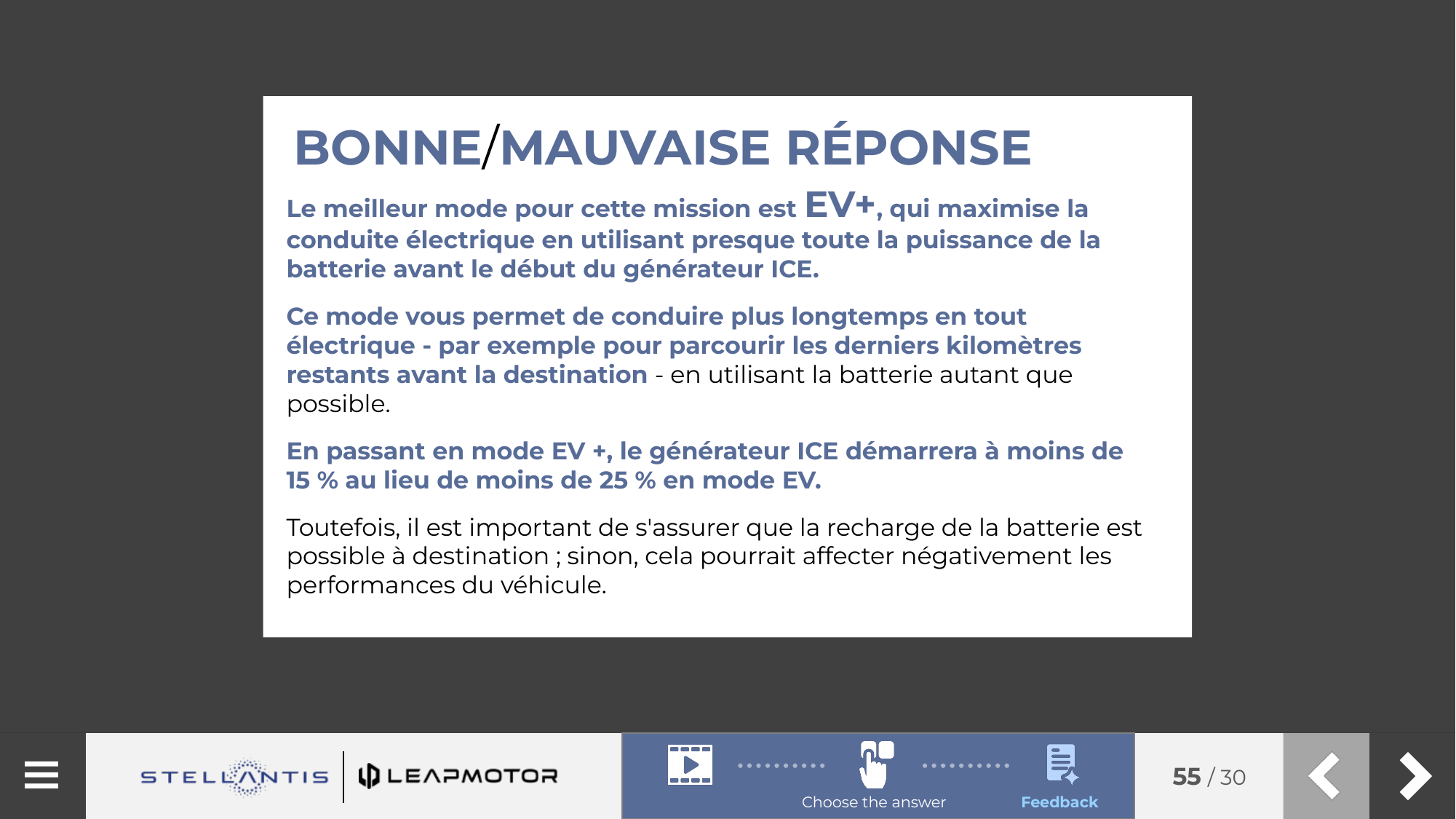

Bonne/mauvaise réponse
Le meilleur mode pour cette mission est EV+, qui maximise la conduite électrique en utilisant presque toute la puissance de la batterie avant le début du générateur ICE.
Ce mode vous permet de conduire plus longtemps en tout électrique - par exemple pour parcourir les derniers kilomètres restants avant la destination - en utilisant la batterie autant que possible.
En passant en mode EV +, le générateur ICE démarrera à moins de 15 % au lieu de moins de 25 % en mode EV.
Toutefois, il est important de s'assurer que la recharge de la batterie est possible à destination ; sinon, cela pourrait affecter négativement les performances du véhicule.